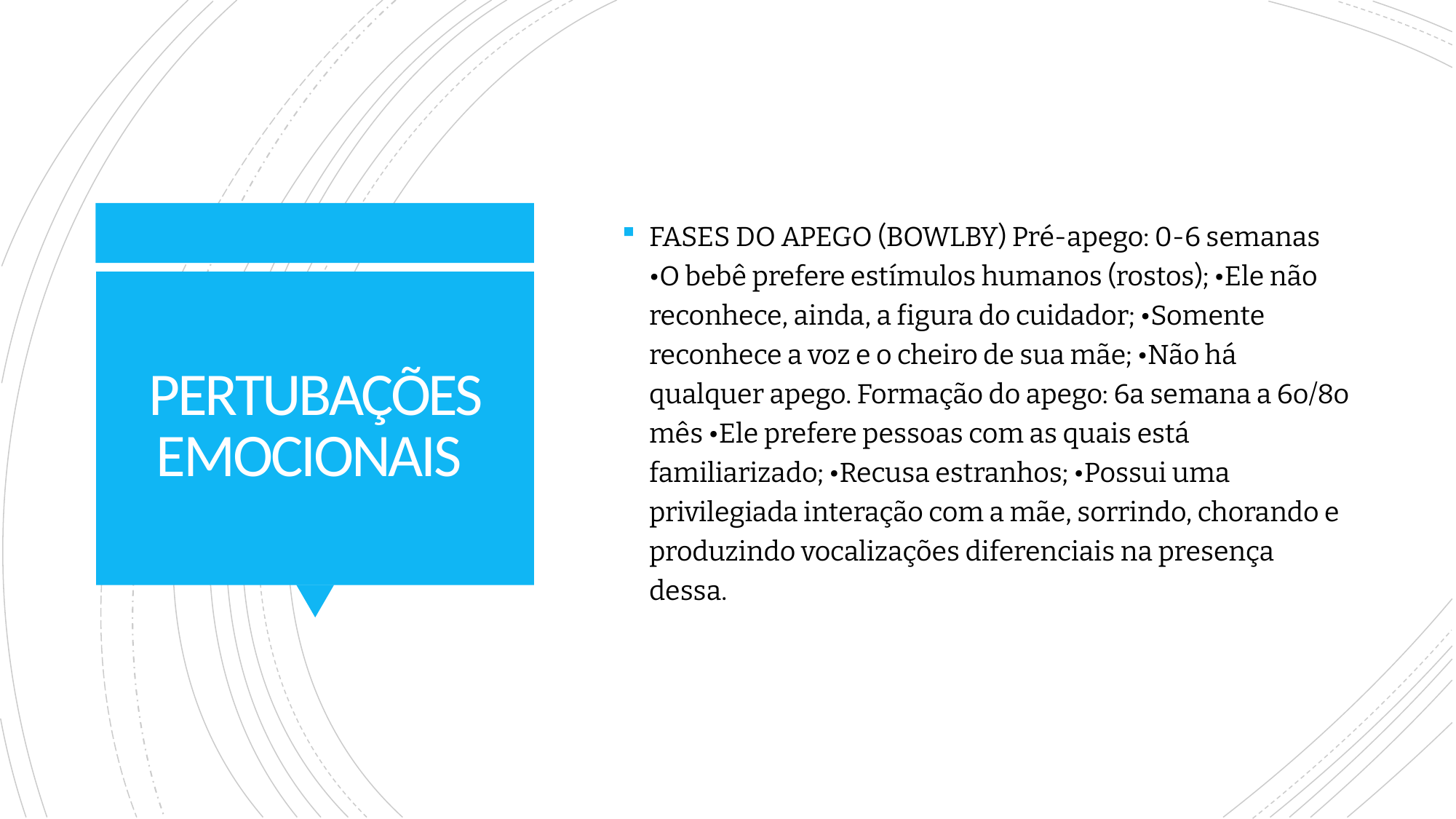

FASES DO APEGO (BOWLBY) Pré-apego: 0-6 semanas •O bebê prefere estímulos humanos (rostos); •Ele não reconhece, ainda, a figura do cuidador; •Somente reconhece a voz e o cheiro de sua mãe; •Não há qualquer apego. Formação do apego: 6a semana a 6o/8o mês •Ele prefere pessoas com as quais está familiarizado; •Recusa estranhos; •Possui uma privilegiada interação com a mãe, sorrindo, chorando e produzindo vocalizações diferenciais na presença dessa.
# PERTUBAÇÕES EMOCIONAIS